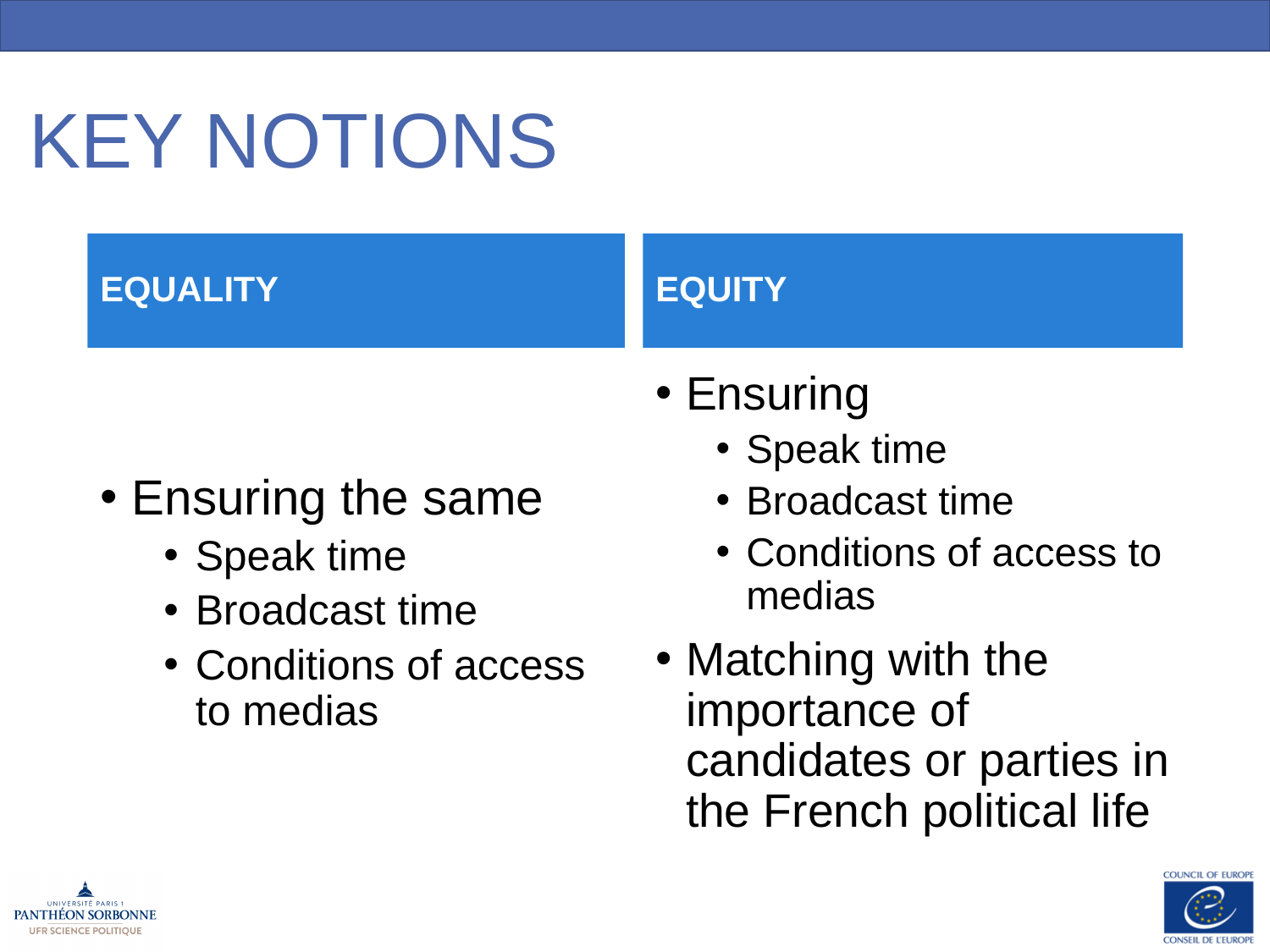

# KEY NOTIONS
EQUALITY
EQUITY
Ensuring the same
Speak time
Broadcast time
Conditions of access to medias
Ensuring
Speak time
Broadcast time
Conditions of access to medias
Matching with the importance of candidates or parties in the French political life